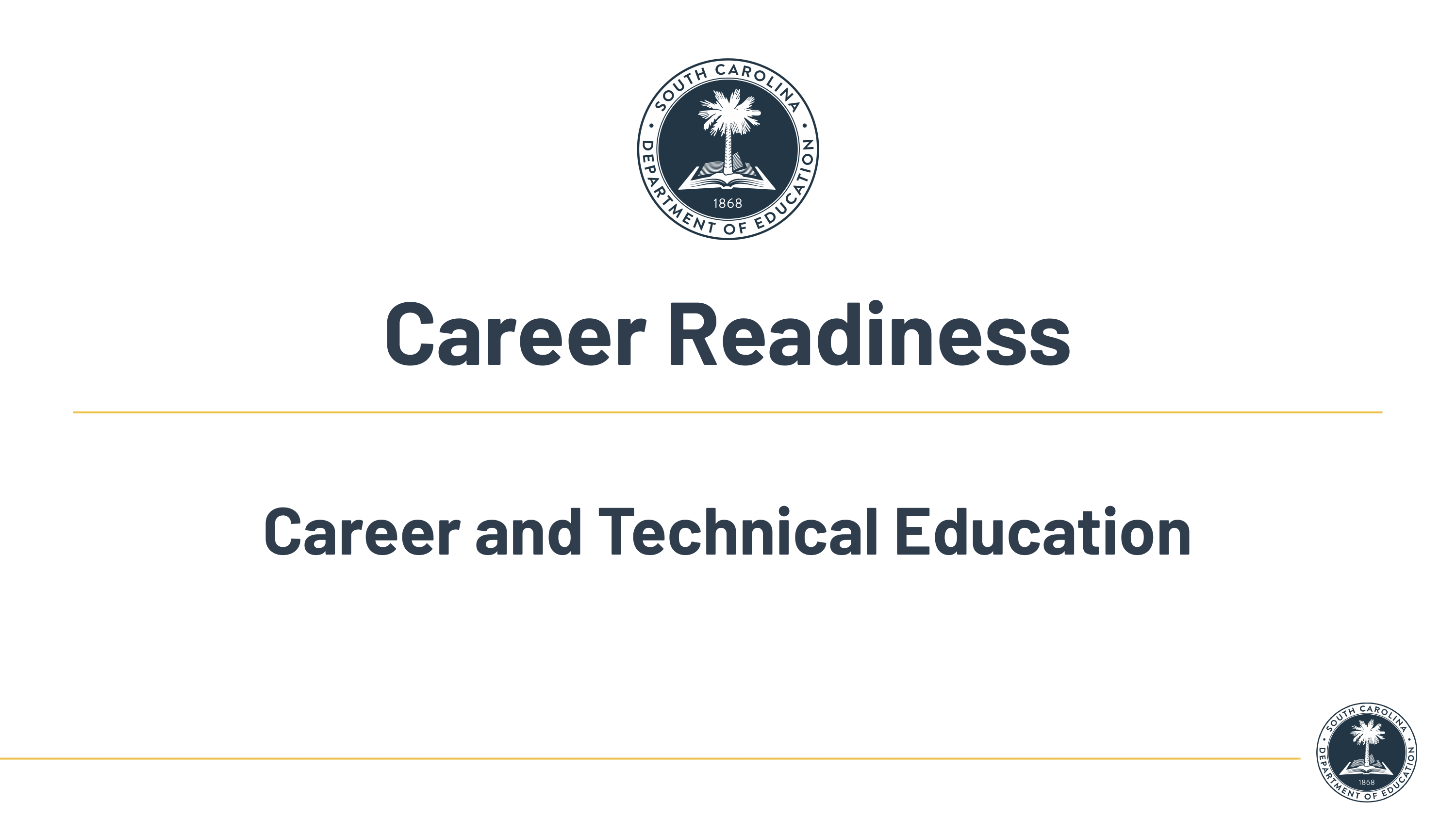

# Career Readiness
Career and Technical Education